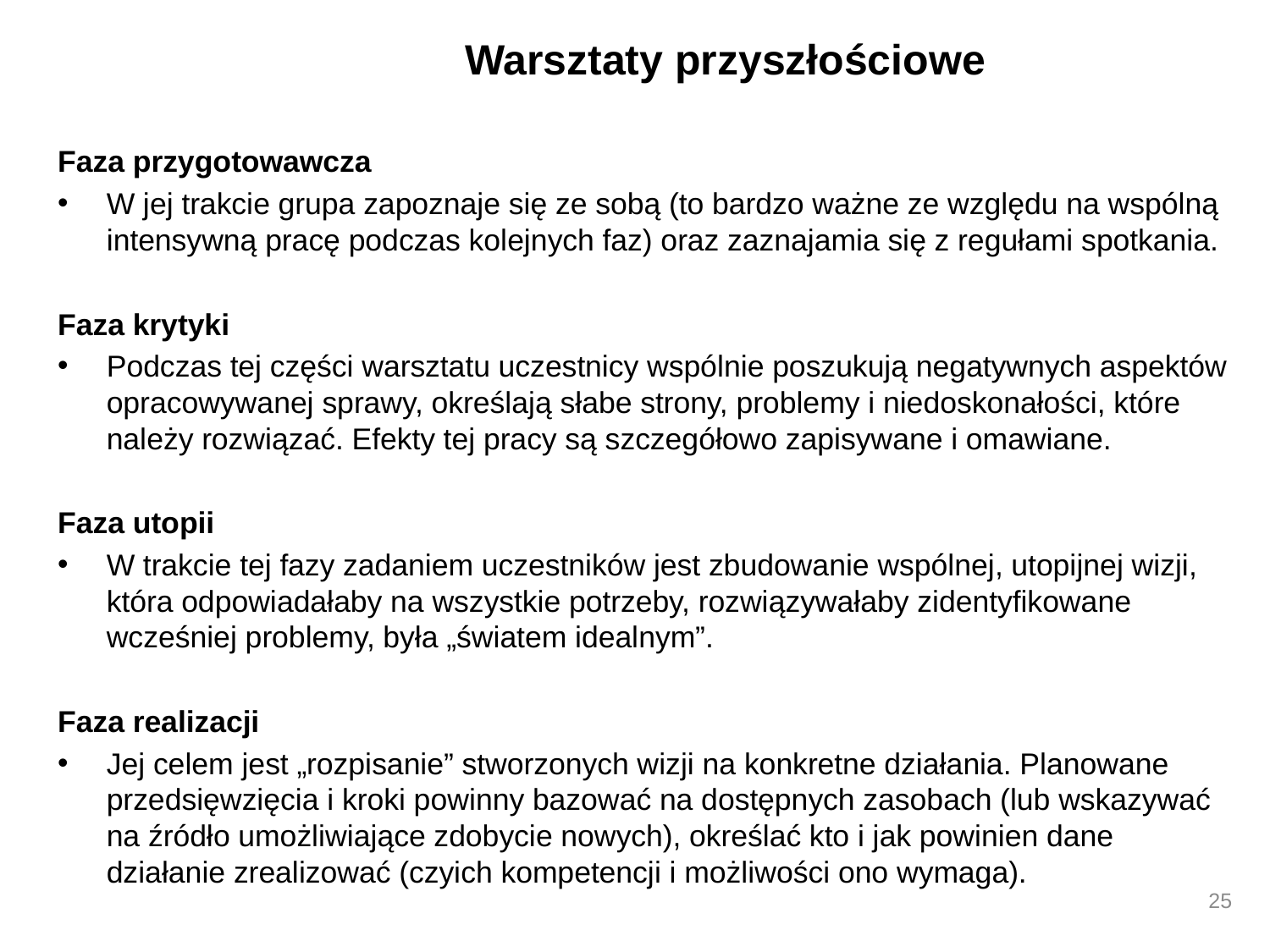

Warsztaty przyszłościowe
Faza przygotowawcza
W jej trakcie grupa zapoznaje się ze sobą (to bardzo ważne ze względu na wspólną intensywną pracę podczas kolejnych faz) oraz zaznajamia się z regułami spotkania.

Faza krytyki
Podczas tej części warsztatu uczestnicy wspólnie poszukują negatywnych aspektów opracowywanej sprawy, określają słabe strony, problemy i niedoskonałości, które należy rozwiązać. Efekty tej pracy są szczegółowo zapisywane i omawiane.

Faza utopii
W trakcie tej fazy zadaniem uczestników jest zbudowanie wspólnej, utopijnej wizji, która odpowiadałaby na wszystkie potrzeby, rozwiązywałaby zidentyfikowane wcześniej problemy, była „światem idealnym”.

Faza realizacji
Jej celem jest „rozpisanie” stworzonych wizji na konkretne działania. Planowane przedsięwzięcia i kroki powinny bazować na dostępnych zasobach (lub wskazywać na źródło umożliwiające zdobycie nowych), określać kto i jak powinien dane działanie zrealizować (czyich kompetencji i możliwości ono wymaga).
25